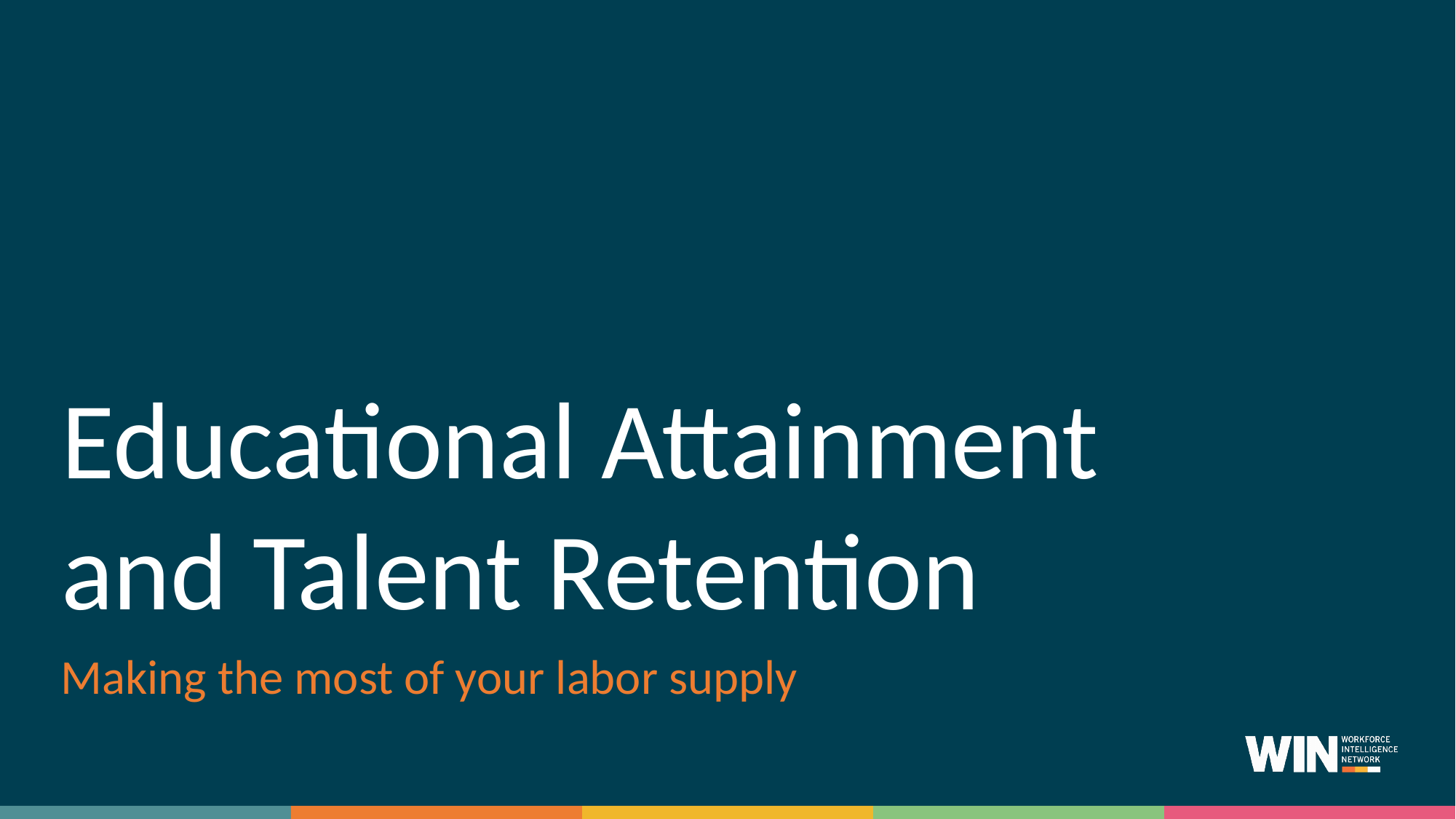

Educational Attainment and Talent Retention
Making the most of your labor supply